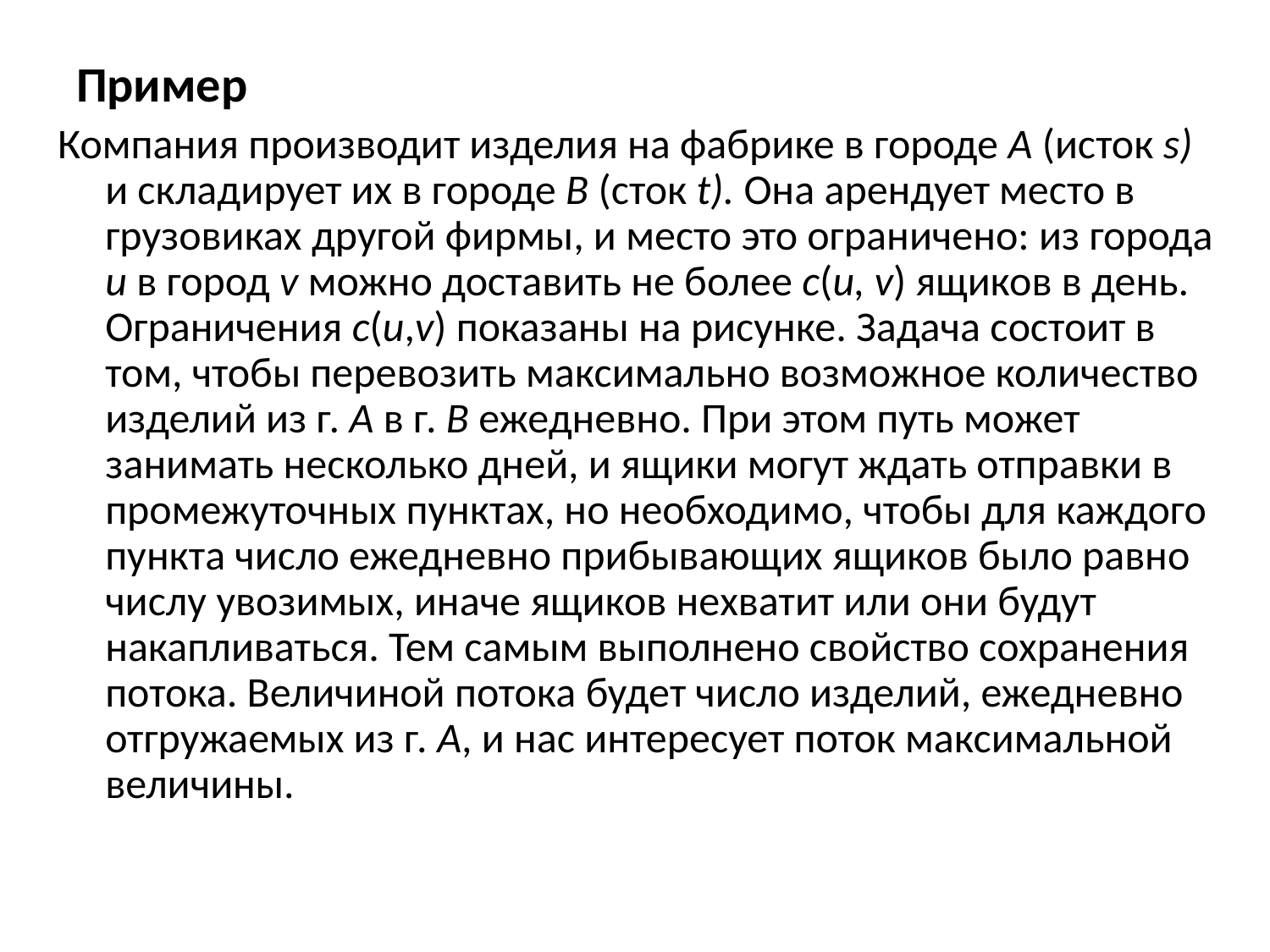

# Пример
Компания производит изделия на фабрике в городе A (исток s) и складирует их в городе B (сток t). Она арендует место в грузовиках другой фирмы, и место это ограничено: из города и в город v можно доставить не более с(и, v) ящиков в день. Ограничения с(и,v) показаны на рисунке. Задача состоит в том, чтобы перевозить максимально возможное количество изделий из г. A в г. В ежедневно. При этом путь может занимать несколько дней, и ящики могут ждать отправки в промежуточных пунктах, но необходимо, чтобы для каждого пункта число ежедневно прибывающих ящиков было равно числу увозимых, иначе ящиков нехватит или они будут накапливаться. Тем самым выполнено свойство сохранения потока. Величиной потока будет число изделий, ежедневно отгружаемых из г. А, и нас интересует поток максимальной величины.